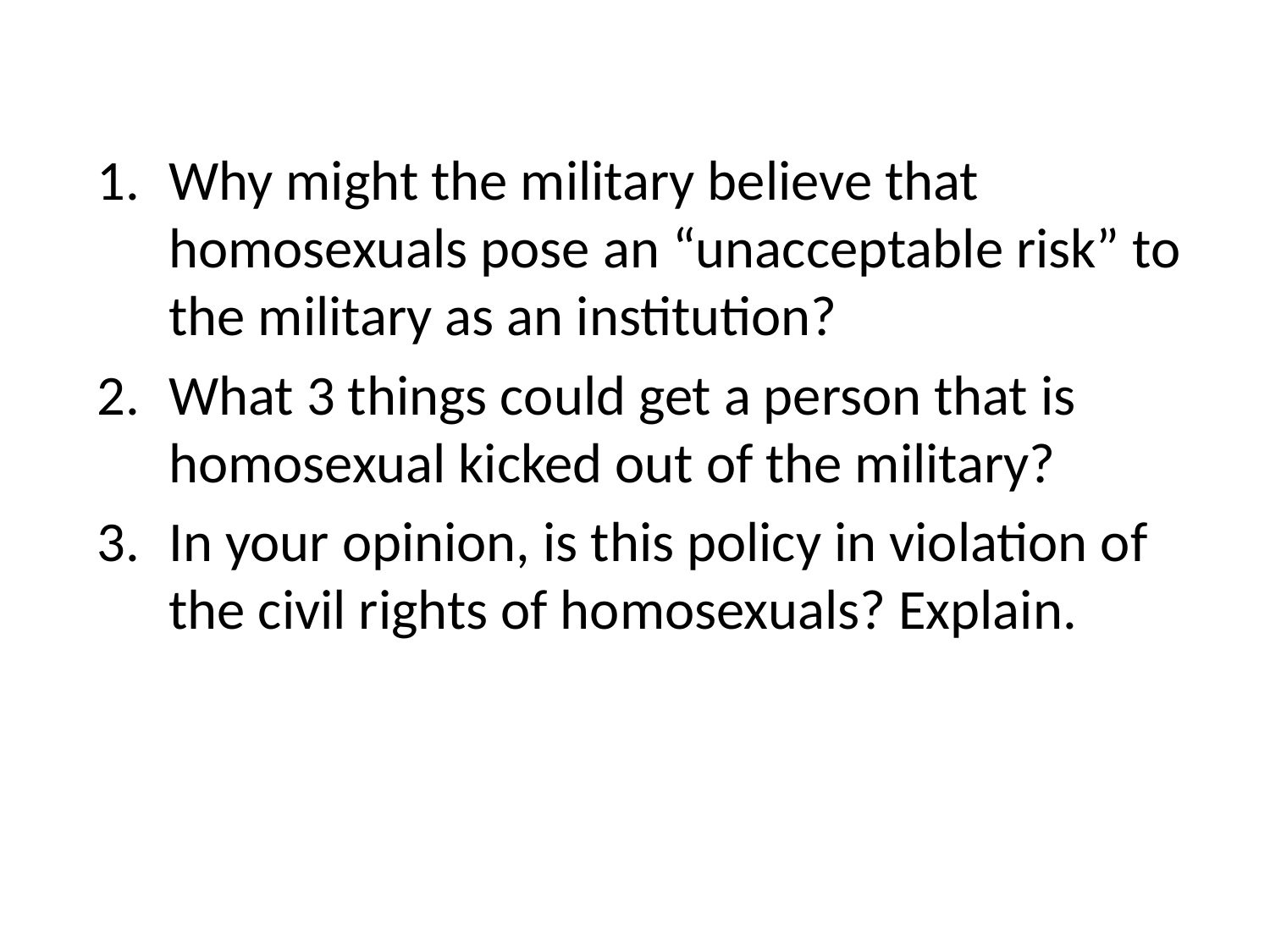

Why might the military believe that homosexuals pose an “unacceptable risk” to the military as an institution?
What 3 things could get a person that is homosexual kicked out of the military?
In your opinion, is this policy in violation of the civil rights of homosexuals? Explain.